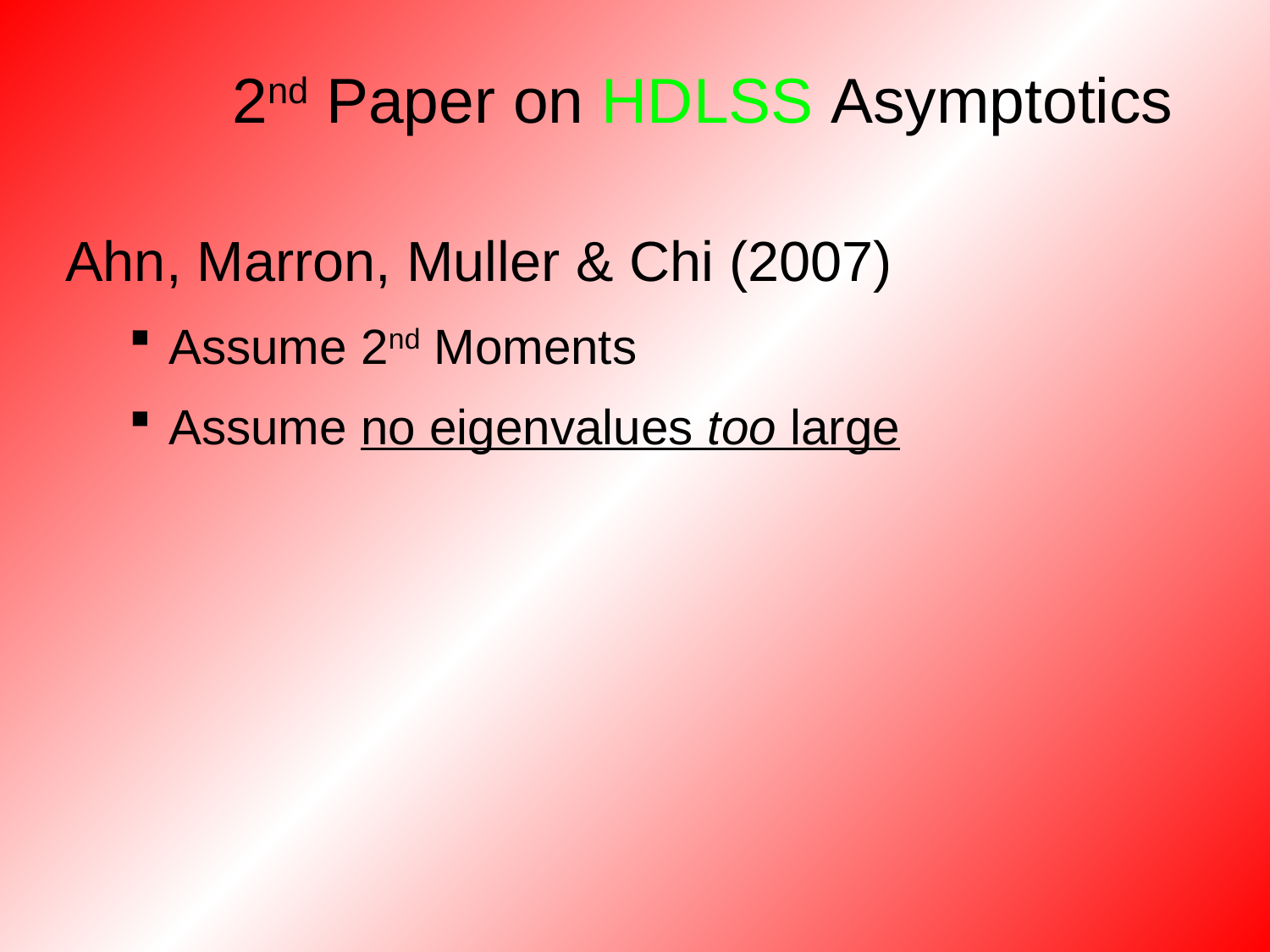

# 2nd Paper on HDLSS Asymptotics
Ahn, Marron, Muller & Chi (2007)
Assume 2nd Moments
Assume no eigenvalues too large